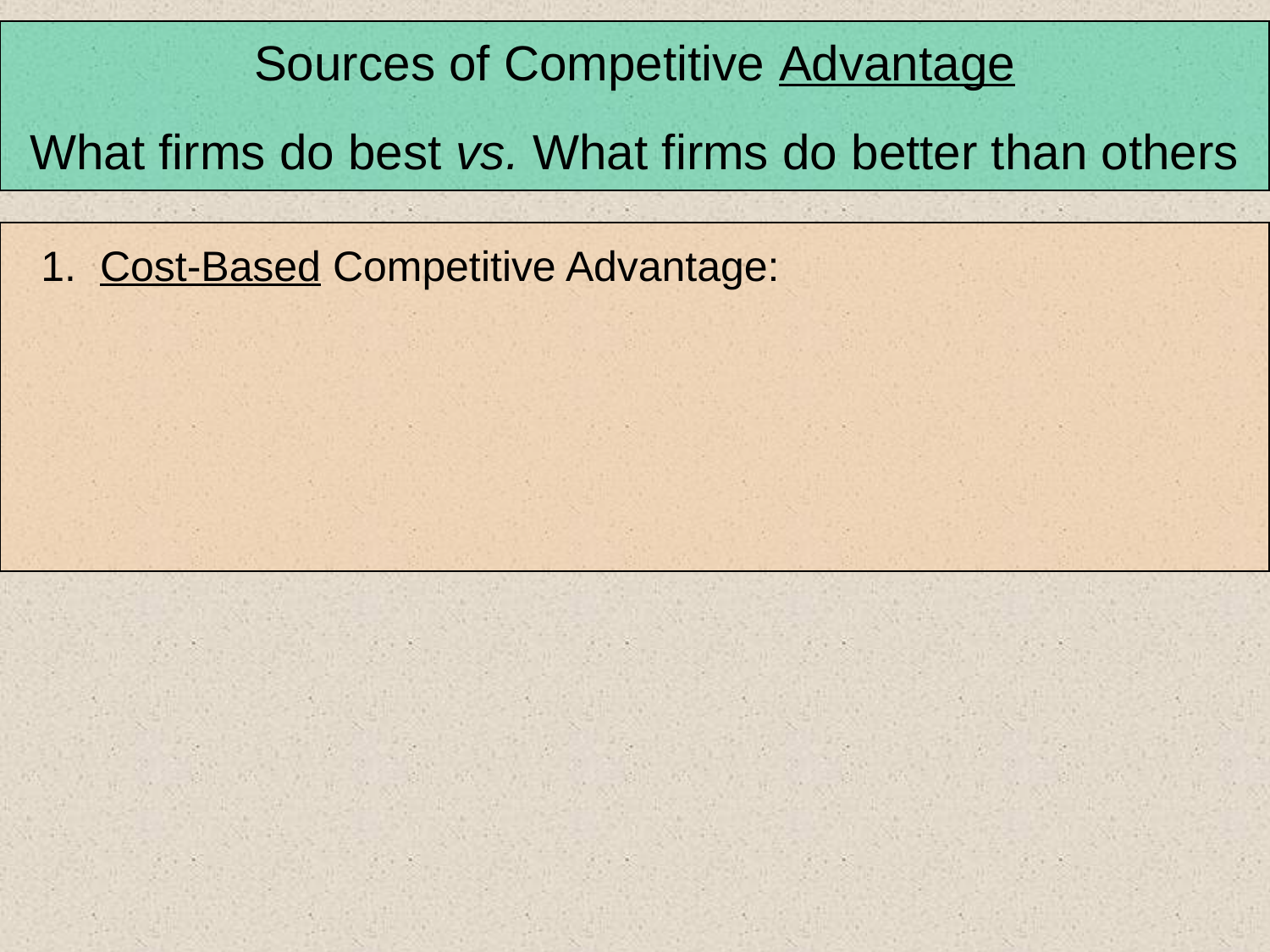

Sources of Competitive Advantage

What firms do best vs. What firms do better than others

 1.  Cost-Based Competitive Advantage: